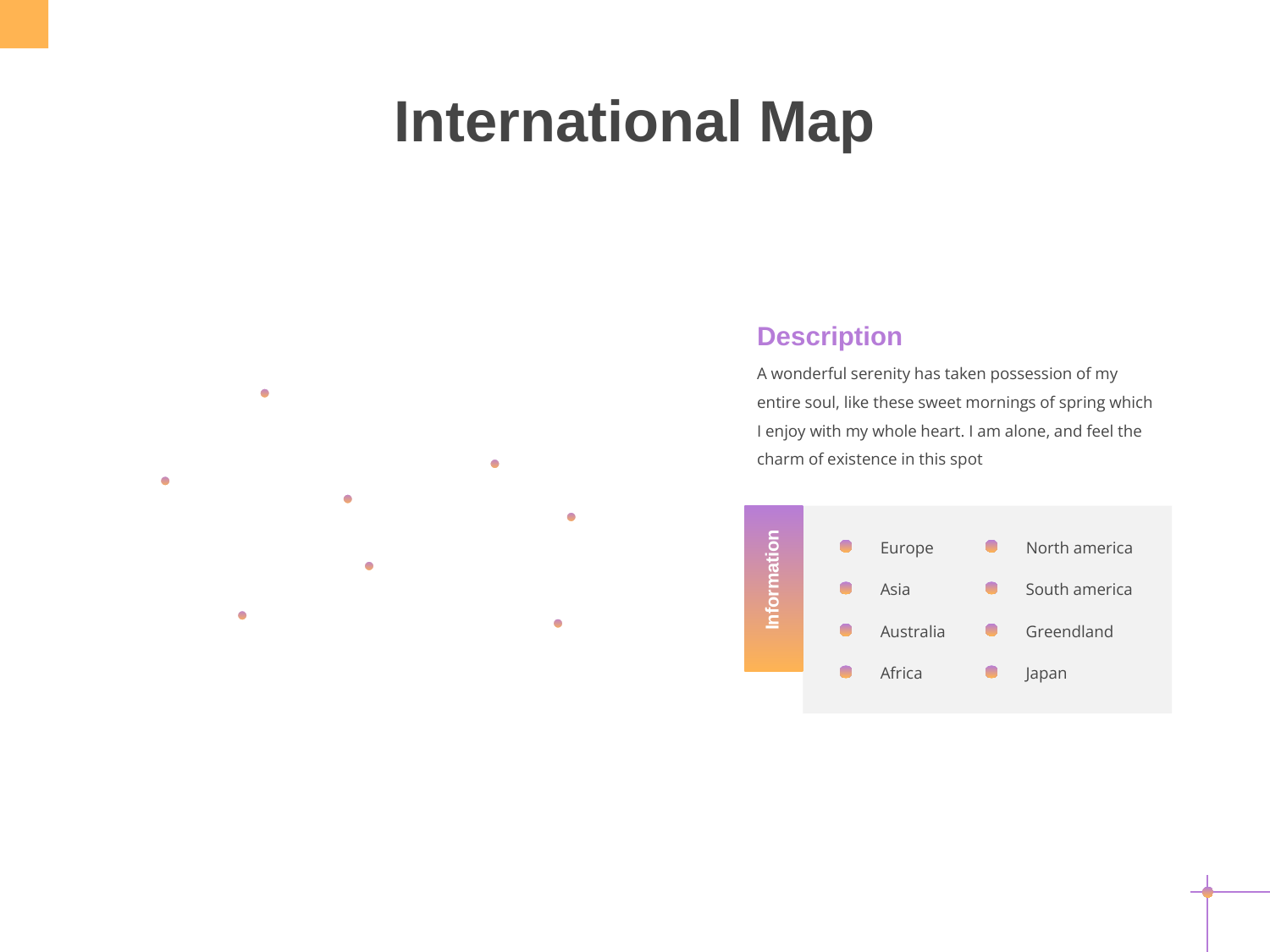

International Map

Description
A wonderful serenity has taken possession of my entire soul, like these sweet mornings of spring which I enjoy with my whole heart. I am alone, and feel the charm of existence in this spot

Europe
North america

Asia
South america
Information

Australia
Greendland

Africa
Japan